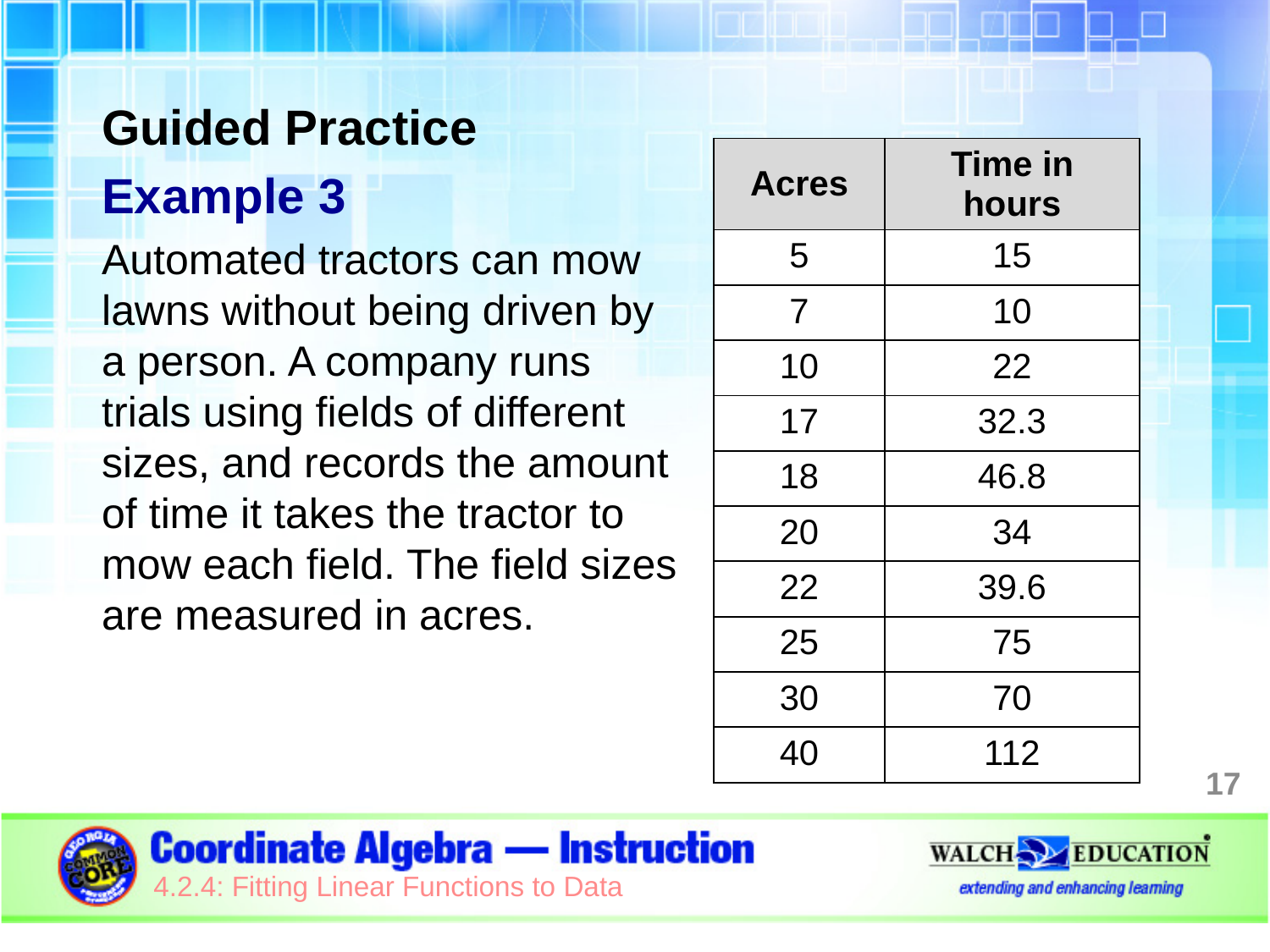

Guided Practice
Example 3
Automated tractors can mow
lawns without being driven by
a person. A company runs
trials using fields of different
sizes, and records the amount
of time it takes the tractor to
mow each field. The field sizes
are measured in acres.

| Acres | Time in hours |
| --- | --- |
| 5 | 15 |
| 7 | 10 |
| 10 | 22 |
| 17 | 32.3 |
| 18 | 46.8 |
| 20 | 34 |
| 22 | 39.6 |
| 25 | 75 |
| 30 | 70 |
| 40 | 112 |
17
4.2.4: Fitting Linear Functions to Data